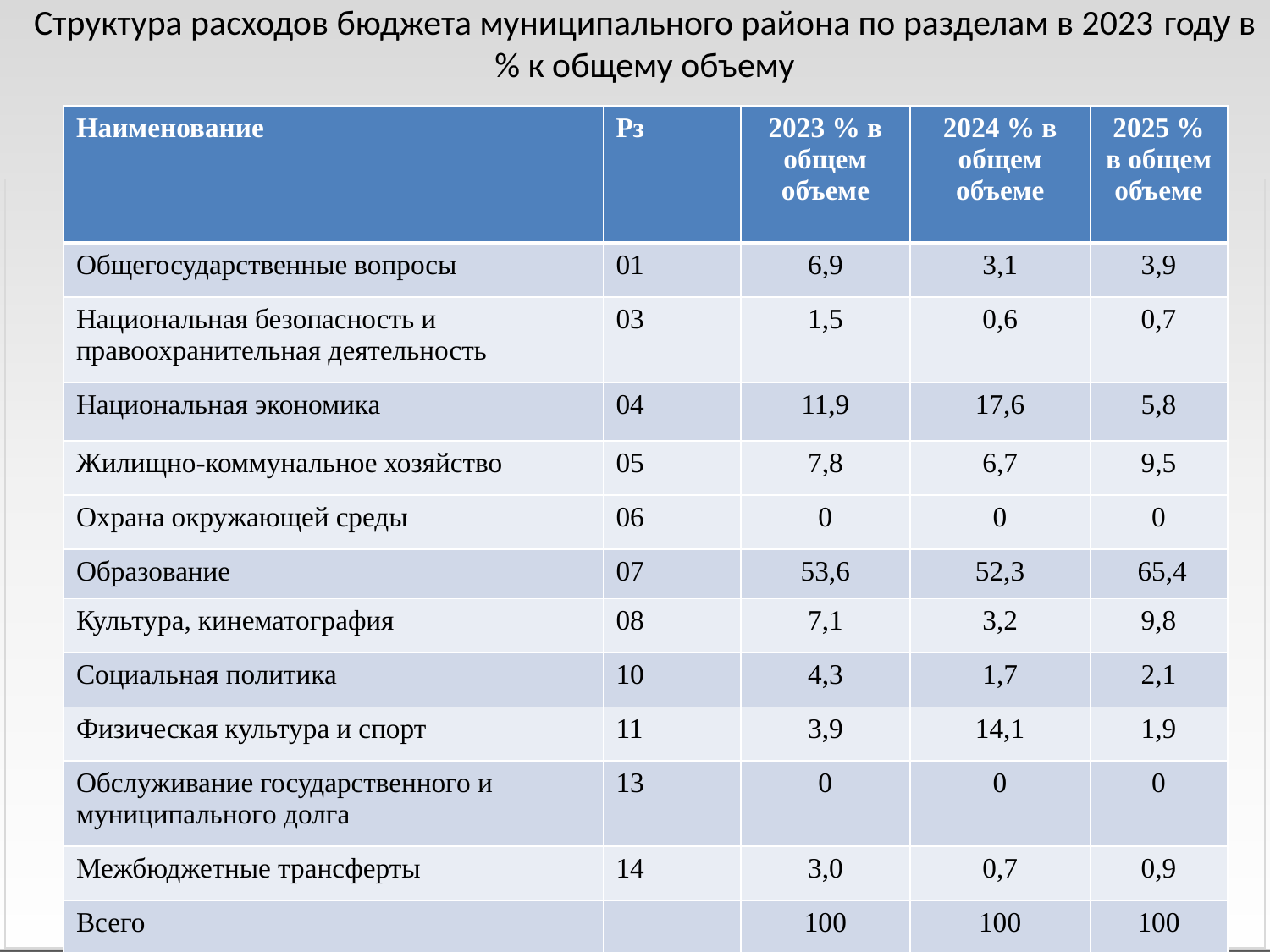

Структура расходов бюджета муниципального района по разделам в 2023 году в % к общему объему
| Наименование | Рз | 2023 % в общем объеме | 2024 % в общем объеме | 2025 % в общем объеме |
| --- | --- | --- | --- | --- |
| Общегосударственные вопросы | 01 | 6,9 | 3,1 | 3,9 |
| Национальная безопасность и правоохранительная деятельность | 03 | 1,5 | 0,6 | 0,7 |
| Национальная экономика | 04 | 11,9 | 17,6 | 5,8 |
| Жилищно-коммунальное хозяйство | 05 | 7,8 | 6,7 | 9,5 |
| Охрана окружающей среды | 06 | 0 | 0 | 0 |
| Образование | 07 | 53,6 | 52,3 | 65,4 |
| Культура, кинематография | 08 | 7,1 | 3,2 | 9,8 |
| Социальная политика | 10 | 4,3 | 1,7 | 2,1 |
| Физическая культура и спорт | 11 | 3,9 | 14,1 | 1,9 |
| Обслуживание государственного и муниципального долга | 13 | 0 | 0 | 0 |
| Межбюджетные трансферты | 14 | 3,0 | 0,7 | 0,9 |
| Всего |  | 100 | 100 | 100 |